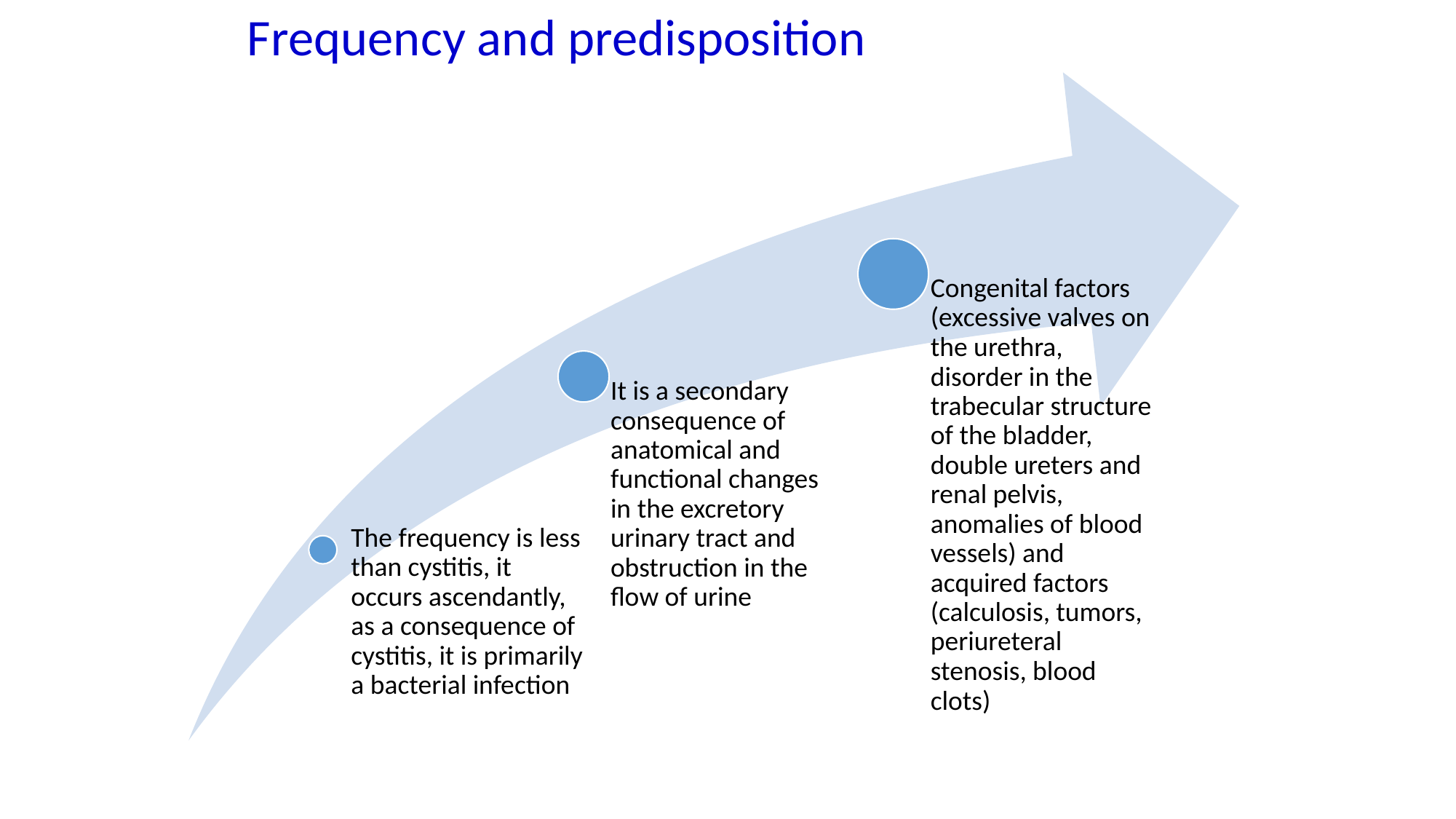

# Frequency and predisposition
The frequency is less than cystitis, it occurs ascendantly, as a consequence of cystitis, it is primarily a bacterial infection
It is a secondary consequence of anatomical and functional changes in the excretory urinary tract and obstruction in the flow of urine
Congenital factors (excessive valves on the urethra, disorder in the trabecular structure of the bladder, double ureters and renal pelvis, anomalies of blood vessels) and acquired factors (calculosis, tumors, periureteral stenosis, blood clots)